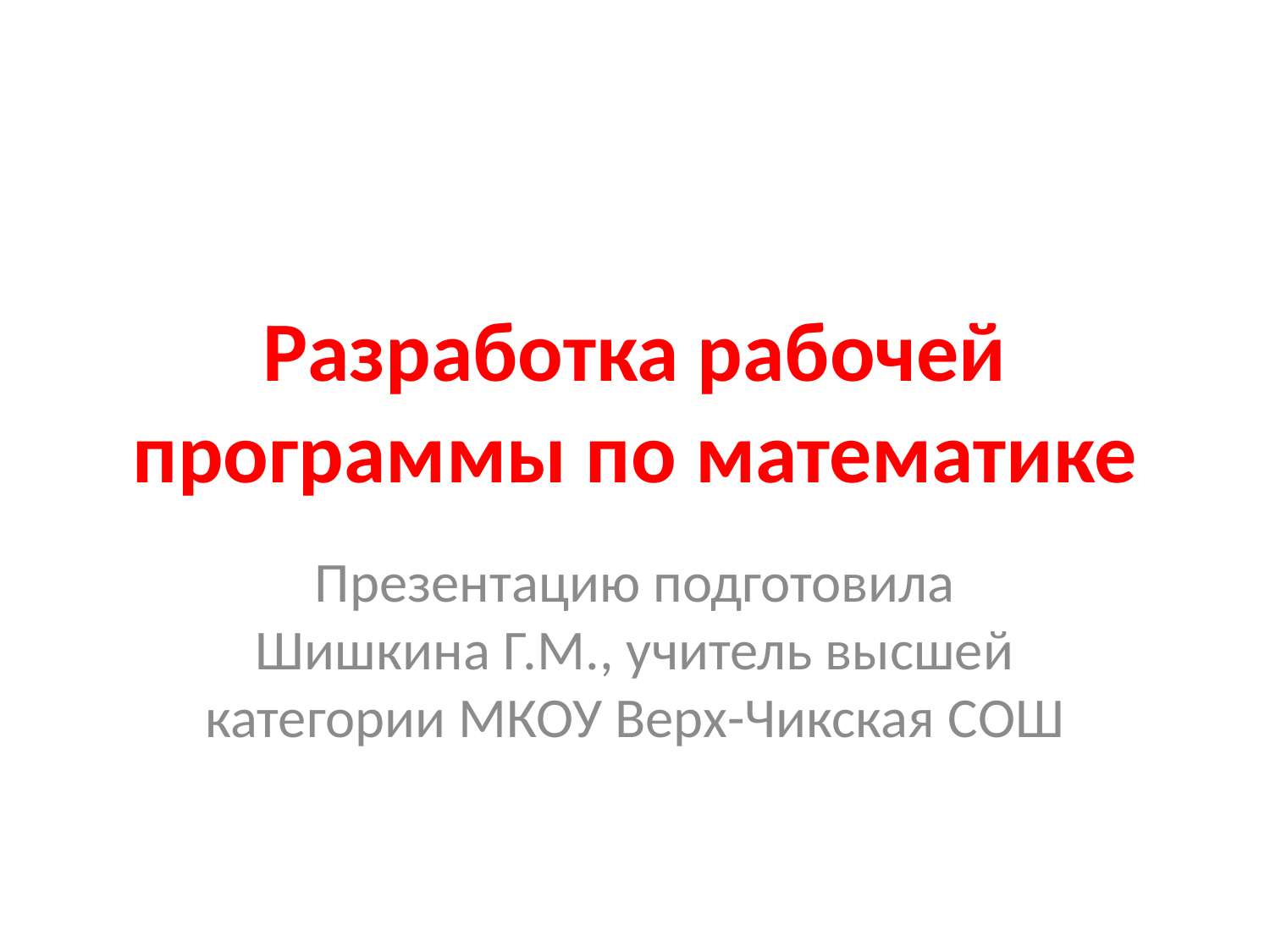

# Разработка рабочей программы по математике
Презентацию подготовила Шишкина Г.М., учитель высшей категории МКОУ Верх-Чикская СОШ